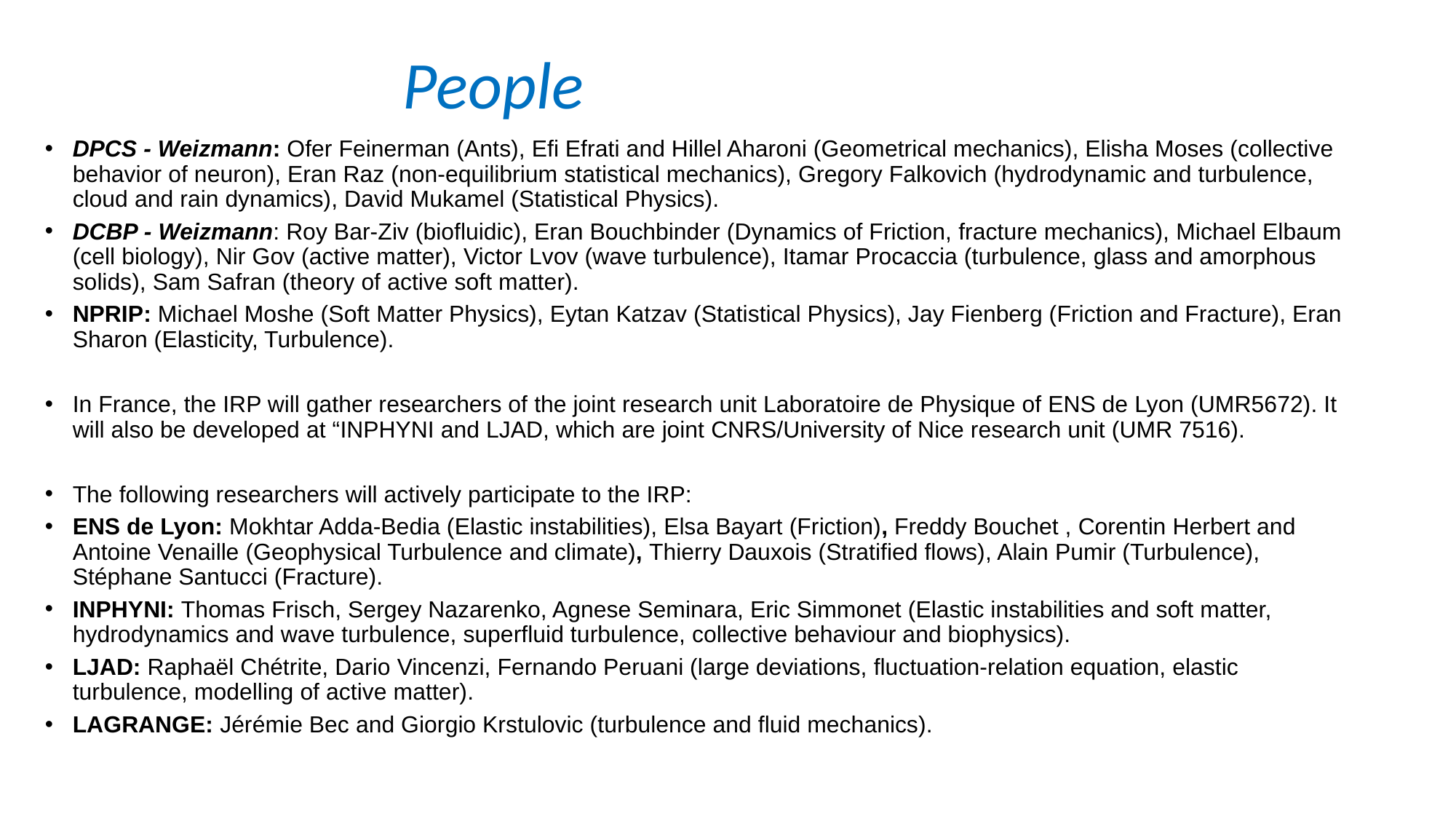

# People
DPCS - Weizmann: Ofer Feinerman (Ants), Efi Efrati and Hillel Aharoni (Geometrical mechanics), Elisha Moses (collective behavior of neuron), Eran Raz (non-equilibrium statistical mechanics), Gregory Falkovich (hydrodynamic and turbulence, cloud and rain dynamics), David Mukamel (Statistical Physics).
DCBP - Weizmann: Roy Bar-Ziv (biofluidic), Eran Bouchbinder (Dynamics of Friction, fracture mechanics), Michael Elbaum (cell biology), Nir Gov (active matter), Victor Lvov (wave turbulence), Itamar Procaccia (turbulence, glass and amorphous solids), Sam Safran (theory of active soft matter).
NPRIP: Michael Moshe (Soft Matter Physics), Eytan Katzav (Statistical Physics), Jay Fienberg (Friction and Fracture), Eran Sharon (Elasticity, Turbulence).

In France, the IRP will gather researchers of the joint research unit Laboratoire de Physique of ENS de Lyon (UMR5672). It will also be developed at “INPHYNI and LJAD, which are joint CNRS/University of Nice research unit (UMR 7516).

The following researchers will actively participate to the IRP:
ENS de Lyon: Mokhtar Adda-Bedia (Elastic instabilities), Elsa Bayart (Friction), Freddy Bouchet , Corentin Herbert and Antoine Venaille (Geophysical Turbulence and climate), Thierry Dauxois (Stratified flows), Alain Pumir (Turbulence), Stéphane Santucci (Fracture).
INPHYNI: Thomas Frisch, Sergey Nazarenko, Agnese Seminara, Eric Simmonet (Elastic instabilities and soft matter, hydrodynamics and wave turbulence, superfluid turbulence, collective behaviour and biophysics).
LJAD: Raphaël Chétrite, Dario Vincenzi, Fernando Peruani (large deviations, fluctuation-relation equation, elastic turbulence, modelling of active matter).
LAGRANGE: Jérémie Bec and Giorgio Krstulovic (turbulence and fluid mechanics).